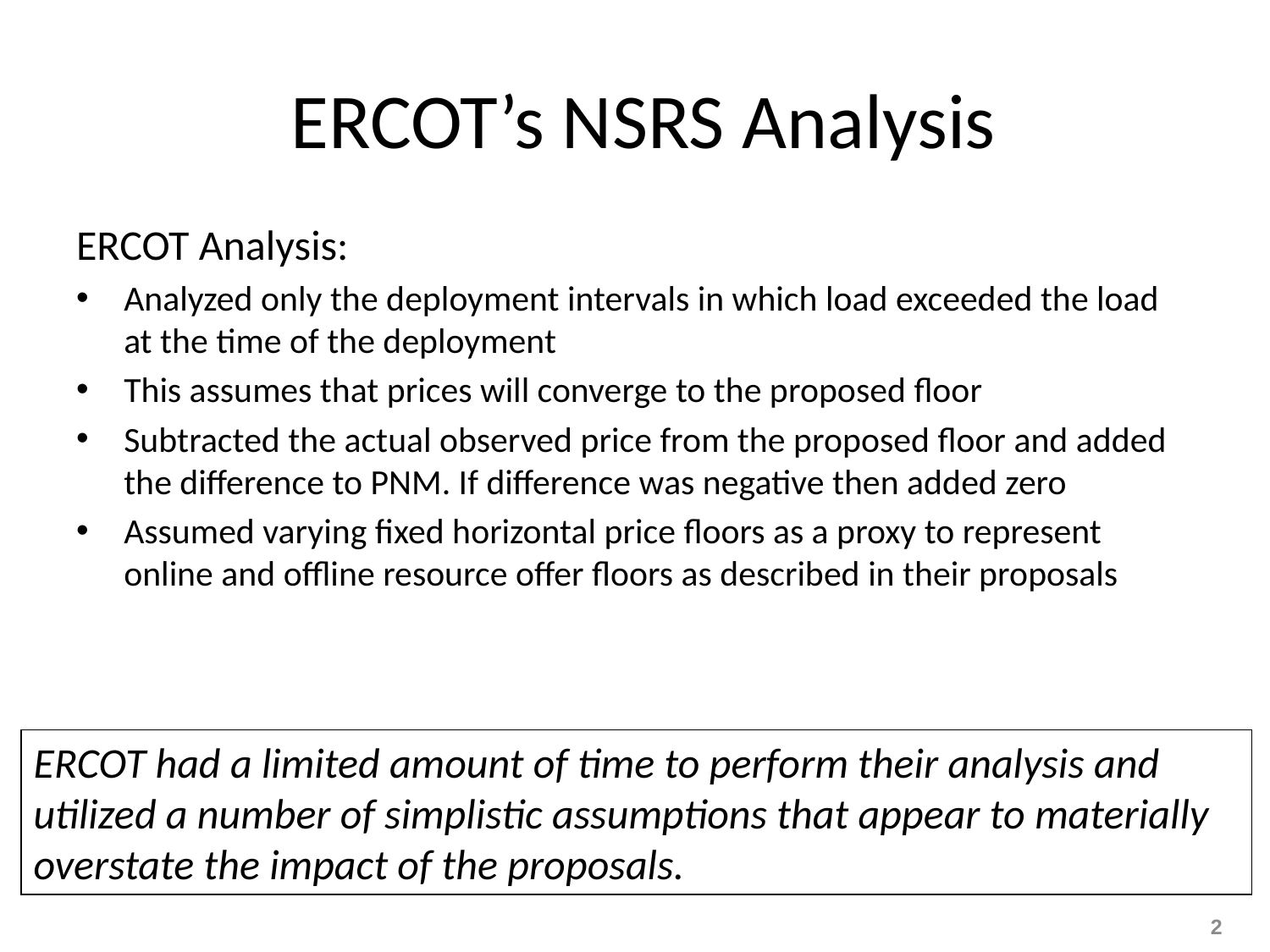

# ERCOT’s NSRS Analysis
ERCOT Analysis:
Analyzed only the deployment intervals in which load exceeded the load at the time of the deployment
This assumes that prices will converge to the proposed floor
Subtracted the actual observed price from the proposed floor and added the difference to PNM. If difference was negative then added zero
Assumed varying fixed horizontal price floors as a proxy to represent online and offline resource offer floors as described in their proposals

ERCOT had a limited amount of time to perform their analysis and utilized a number of simplistic assumptions that appear to materially overstate the impact of the proposals.
2